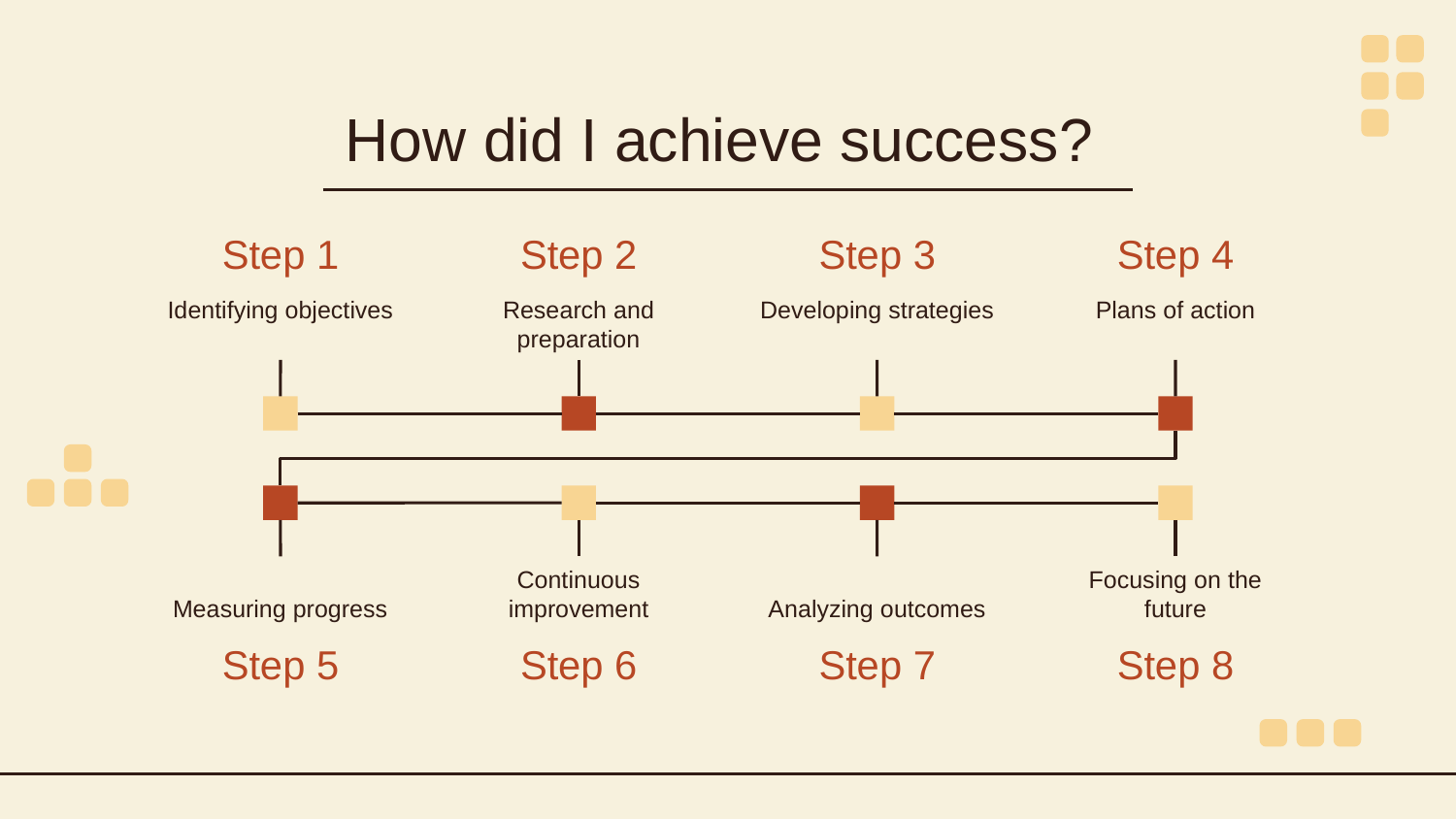

# How did I achieve success?
Step 1
Step 2
Step 3
Step 4
Identifying objectives
Research and preparation
Developing strategies
Plans of action

Measuring progress
Continuous improvement
Analyzing outcomes
Focusing on the future
Step 5
Step 6
Step 7
Step 8